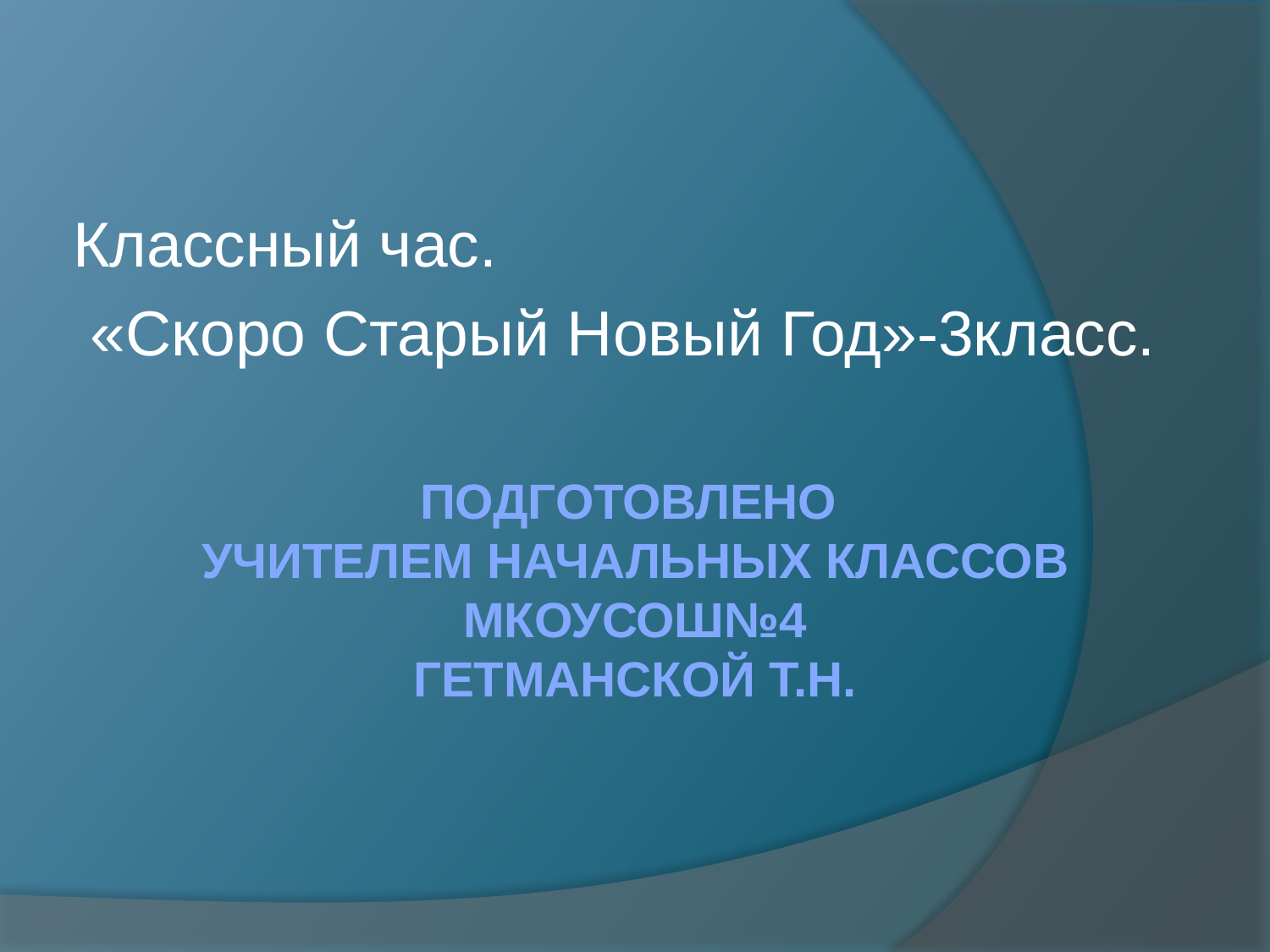

Классный час.
 «Скоро Старый Новый Год»-3класс.

# Подготовлено Учителем начальных классов МКОУСОШ№4 Гетманской Т.Н.